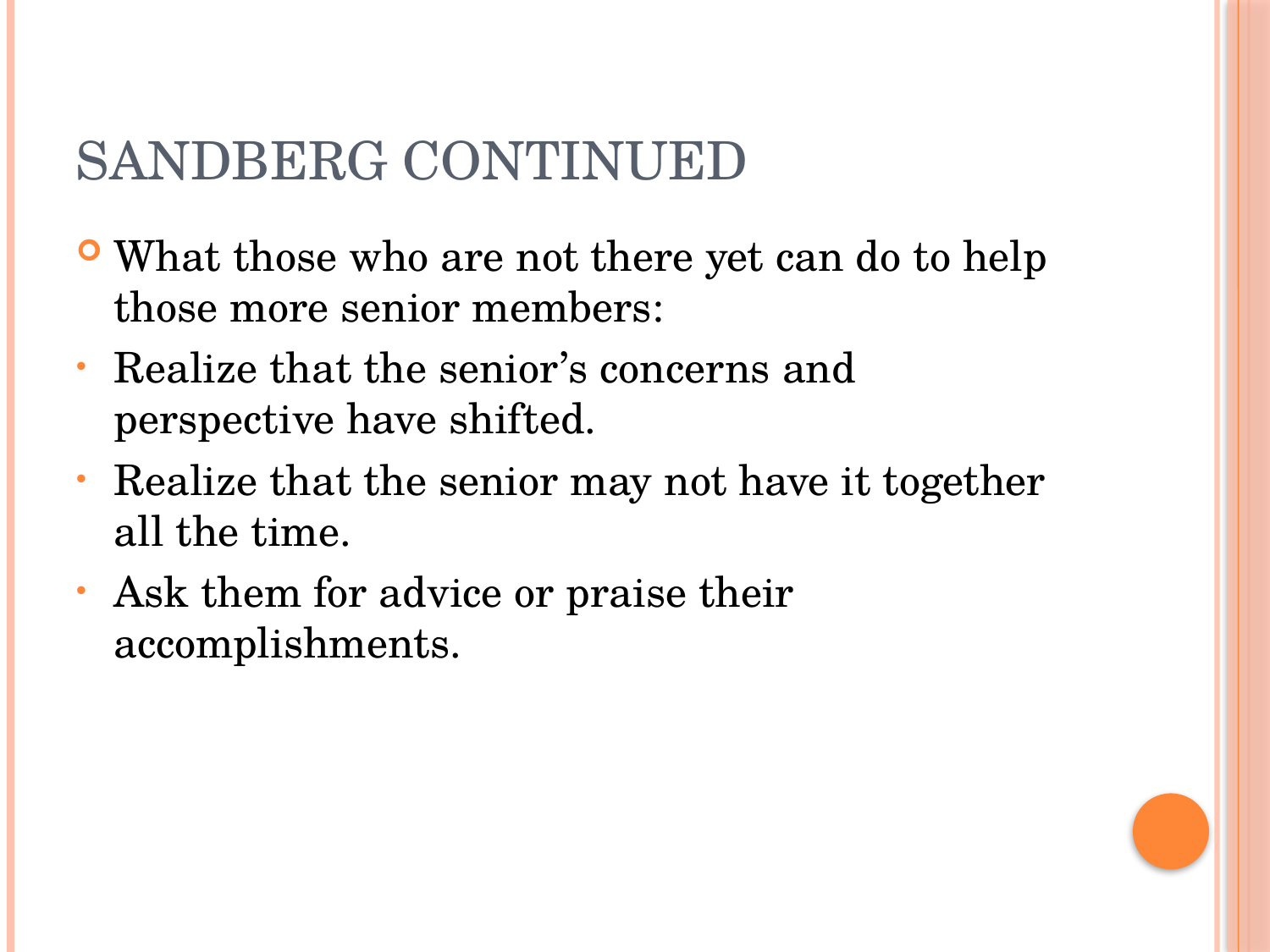

# Sandberg continued
What those who are not there yet can do to help those more senior members:
Realize that the senior’s concerns and perspective have shifted.
Realize that the senior may not have it together all the time.
Ask them for advice or praise their accomplishments.